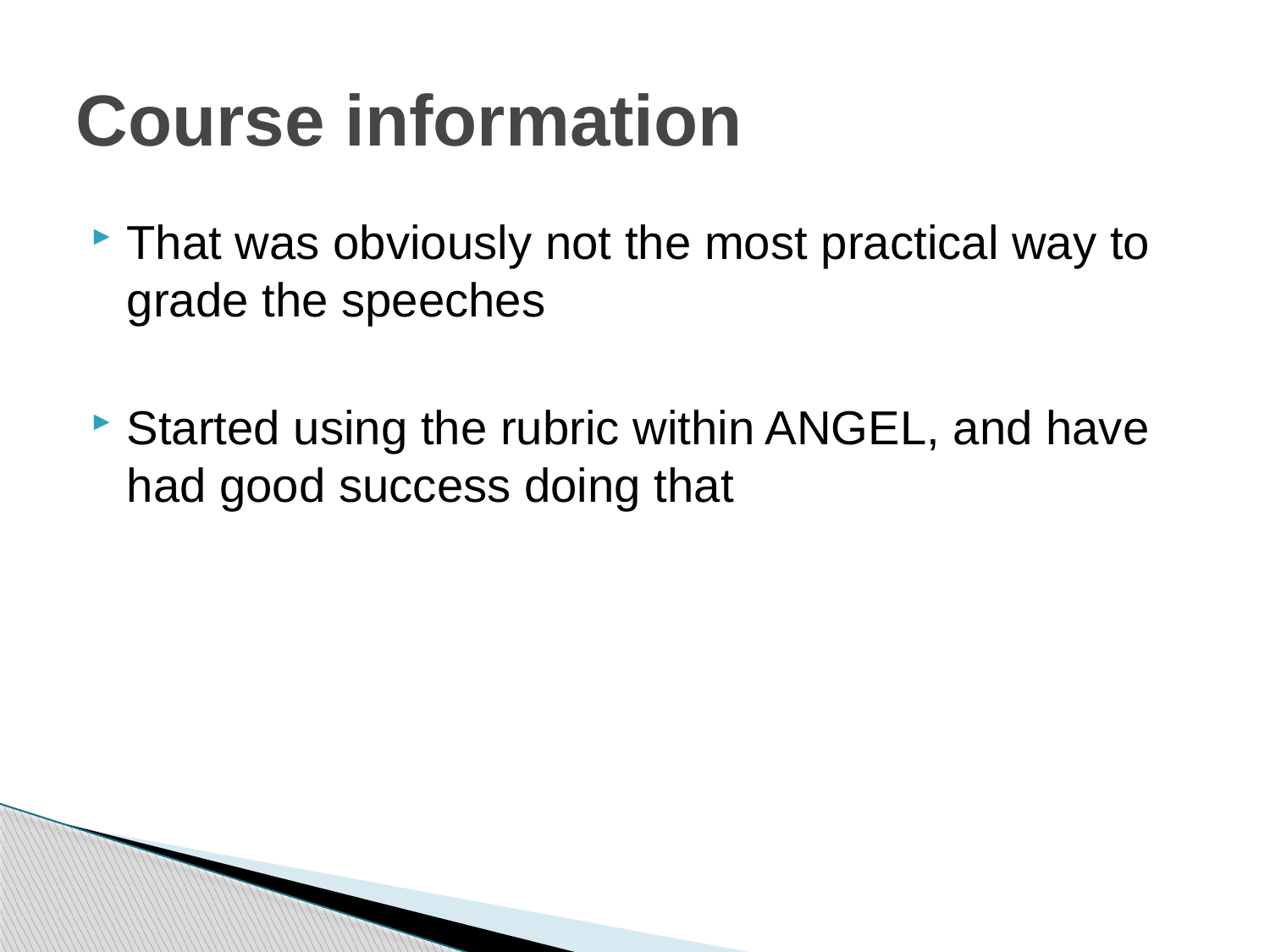

# Course information
That was obviously not the most practical way to grade the speeches

Started using the rubric within ANGEL, and have had good success doing that